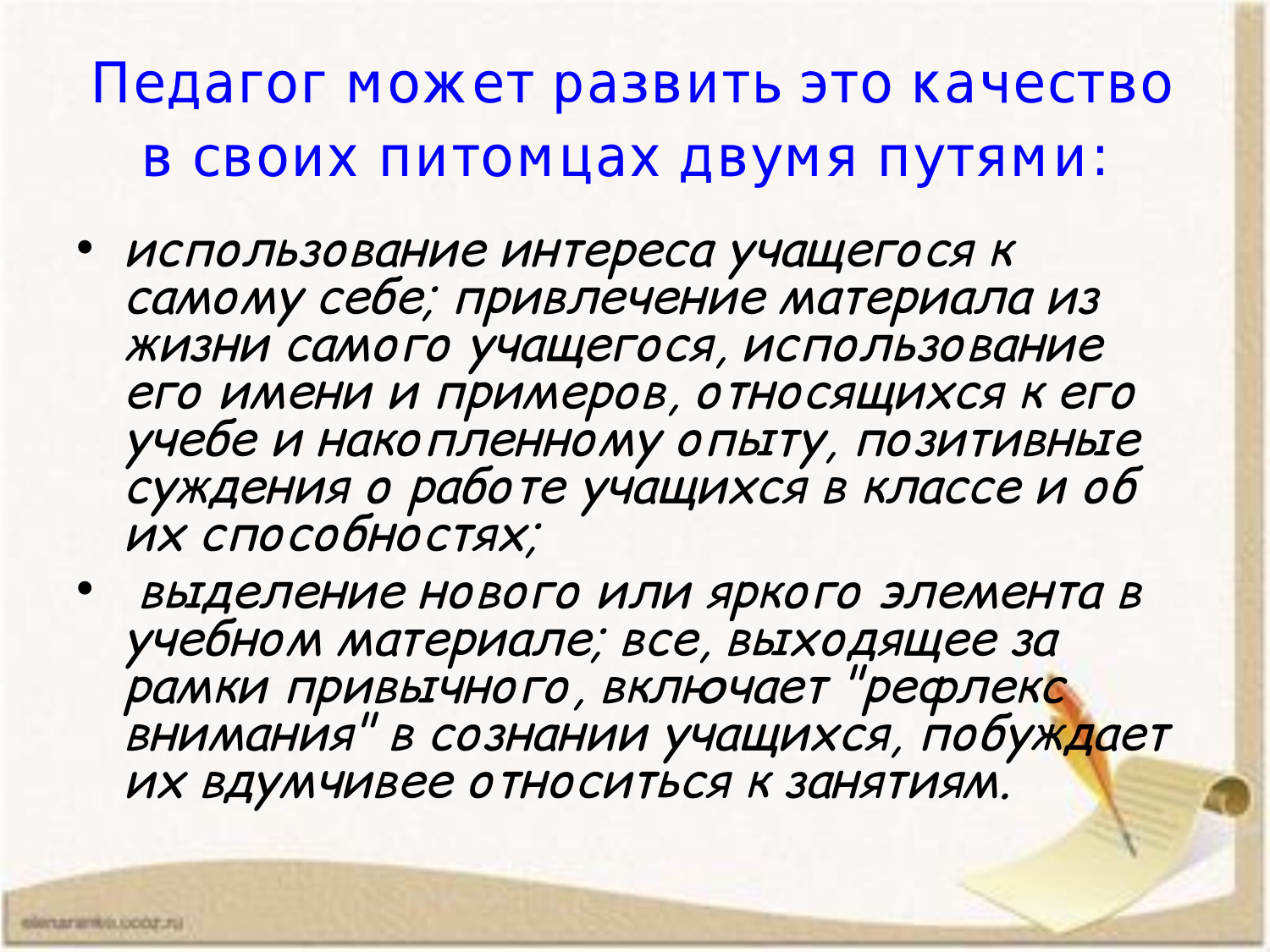

# Педагог может развить это качество в своих питомцах двумя путями:
использование интереса учащегося к самому себе; привлечение материала из жизни самого учащегося, использование его имени и примеров, относящихся к его учебе и накопленному опыту, позитивные суждения о работе учащихся в классе и об их способностях;
 выделение нового или яркого элемента в учебном материале; все, выходящее за рамки привычного, включает "рефлекс внимания" в сознании учащихся, побуждает их вдумчивее относиться к занятиям.